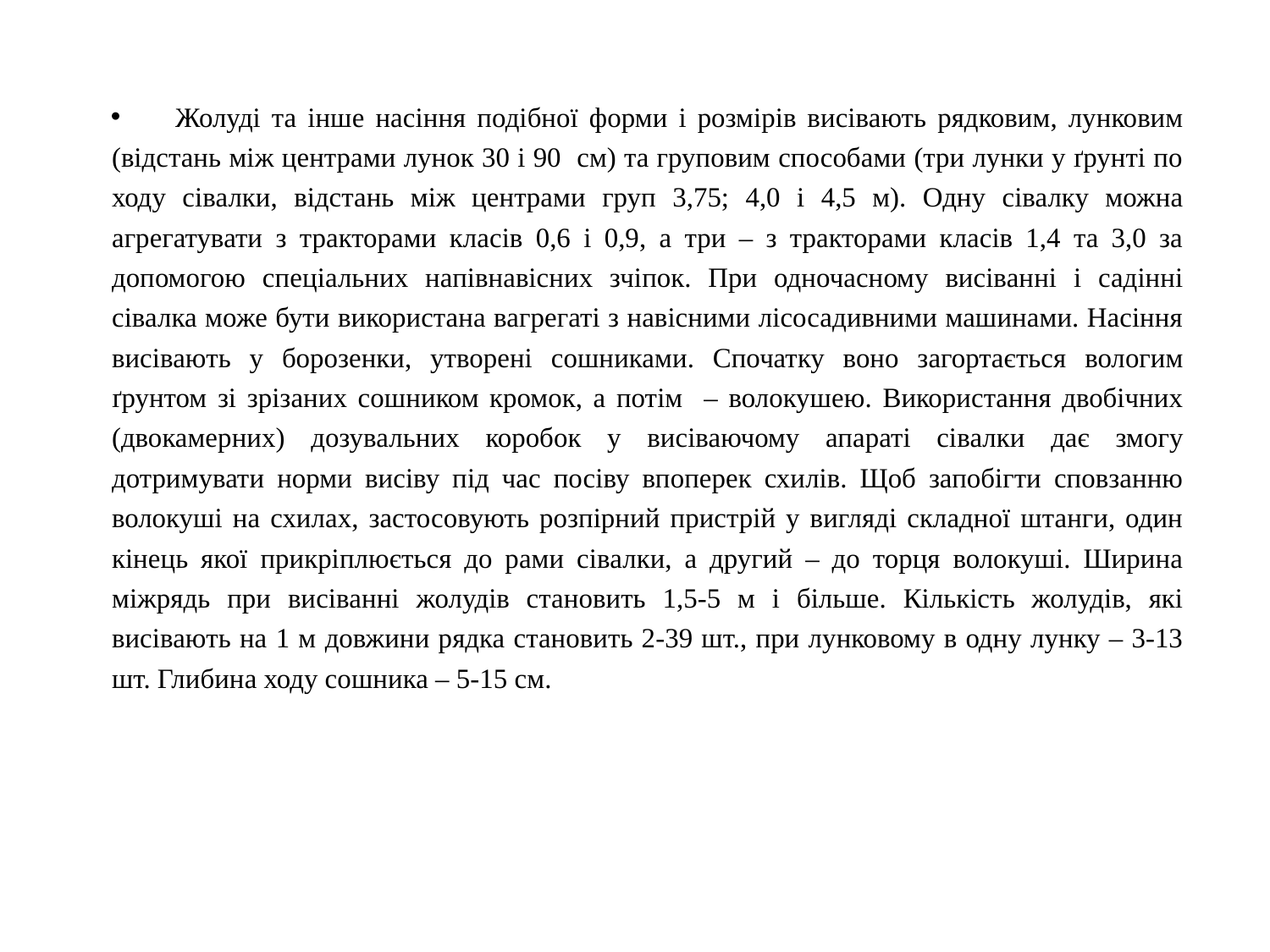

# .
Жолуді та інше насіння подібної форми і розмірів висівають рядковим, лунковим (відстань між центрами лунок 30 і 90  см) та груповим способами (три лунки у ґрунті по ходу сівалки, відстань між центрами груп 3,75; 4,0 і 4,5 м). Одну сівалку можна агрегатувати з тракторами класів 0,6 і 0,9, а три – з тракторами класів 1,4 та 3,0 за допомогою спеціальних напівнавісних зчіпок. При одночасному висіванні і садінні сівалка може бути використана вагрегаті з навісними лісосадивними машинами. Насіння висівають у борозенки, утворені сошниками. Спочатку воно загортається вологим ґрунтом зі зрізаних сошником кромок, а потім  – волокушею. Використання двобічних (двокамерних) дозувальних коробок у висіваючому апараті сівалки дає змогу дотримувати норми висіву під час посіву впоперек схилів. Щоб запобігти сповзанню волокуші на схилах, застосовують розпірний пристрій у вигляді складної штанги, один кінець якої прикріплюється до рами сівалки, а другий – до торця волокуші. Ширина міжрядь при висіванні жолудів становить 1,5-5 м і більше. Кількість жолудів, які висівають на 1 м довжини рядка становить 2-39 шт., при лунковому в одну лунку – 3-13 шт. Глибина ходу сошника – 5-15 см.